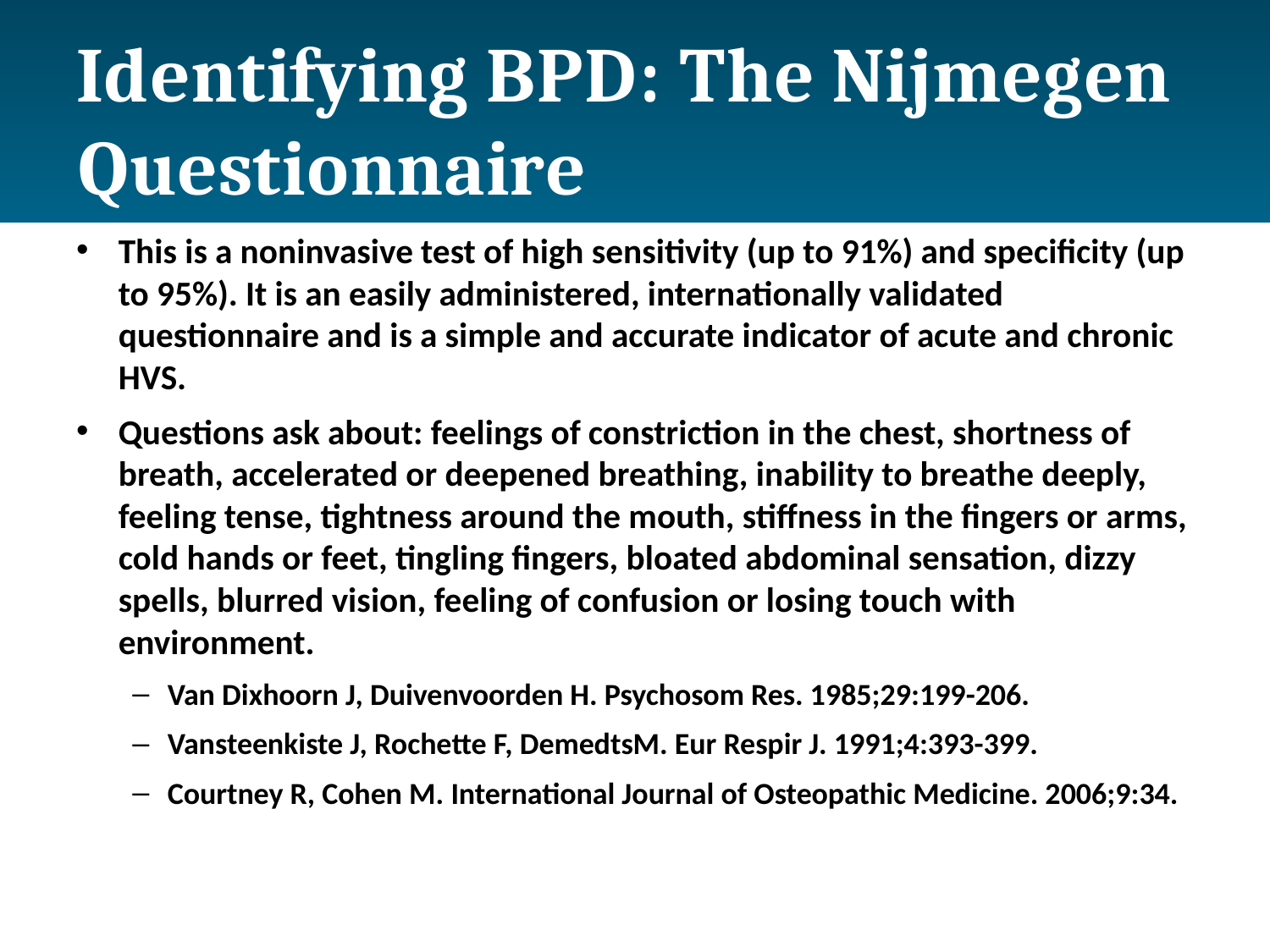

# Identifying BPD: The Nijmegen Questionnaire
This is a noninvasive test of high sensitivity (up to 91%) and specificity (up to 95%). It is an easily administered, internationally validated questionnaire and is a simple and accurate indicator of acute and chronic HVS.
Questions ask about: feelings of constriction in the chest, shortness of breath, accelerated or deepened breathing, inability to breathe deeply, feeling tense, tightness around the mouth, stiffness in the fingers or arms, cold hands or feet, tingling fingers, bloated abdominal sensation, dizzy spells, blurred vision, feeling of confusion or losing touch with environment.
Van Dixhoorn J, Duivenvoorden H. Psychosom Res. 1985;29:199-206.
Vansteenkiste J, Rochette F, DemedtsM. Eur Respir J. 1991;4:393-399.
Courtney R, Cohen M. International Journal of Osteopathic Medicine. 2006;9:34.